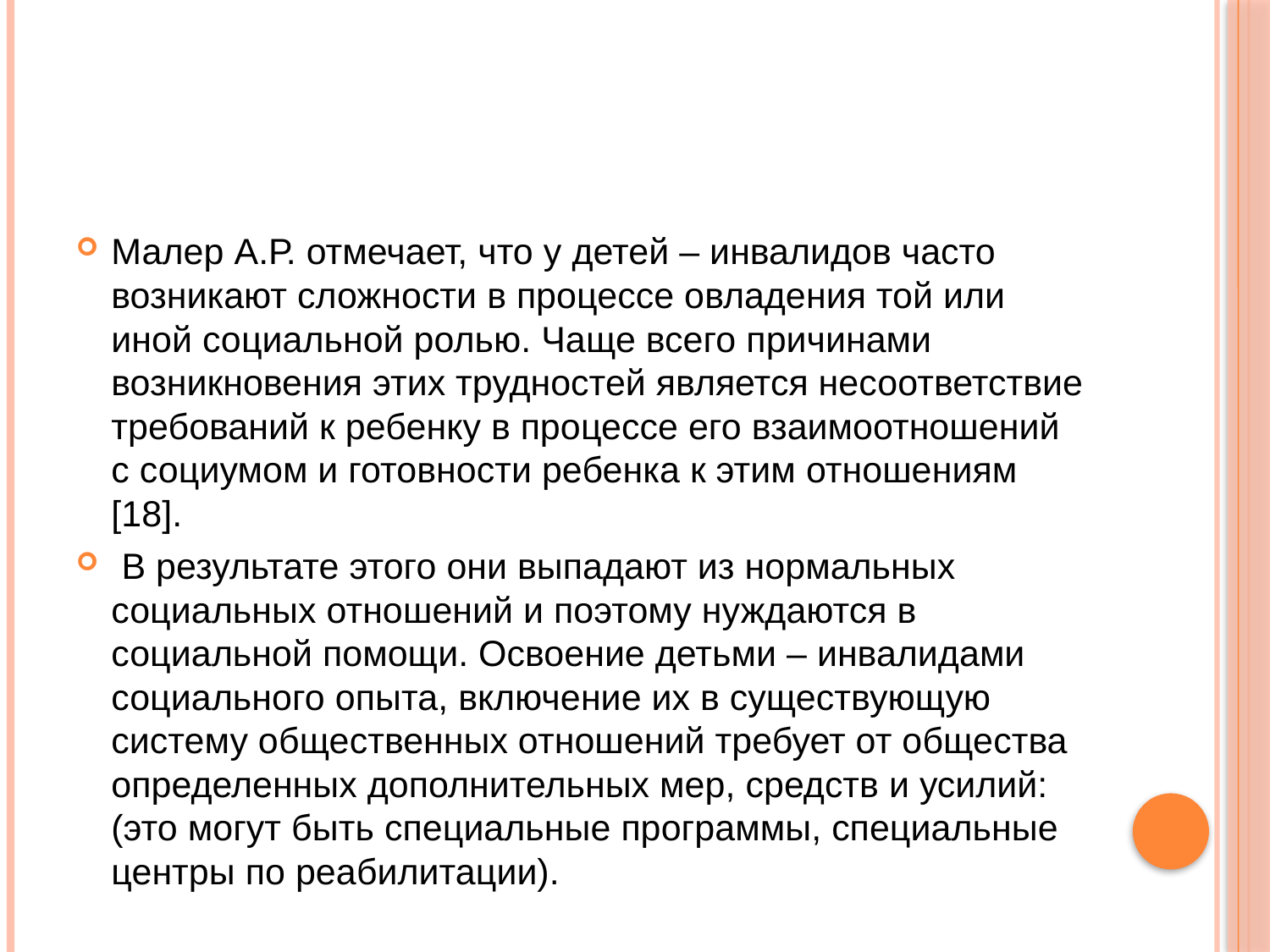

Малер А.Р. отмечает, что у детей – инвалидов часто возникают сложности в процессе овладения той или иной социальной ролью. Чаще всего причинами возникновения этих трудностей является несоответствие требований к ребенку в процессе его взаимоотношений с социумом и готовности ребенка к этим отношениям [18].
 В результате этого они выпадают из нормальных социальных отношений и поэтому нуждаются в социальной помощи. Освоение детьми – инвалидами социального опыта, включение их в существующую систему общественных отношений требует от общества определенных дополнительных мер, средств и усилий: (это могут быть специальные программы, специальные центры по реабилитации).